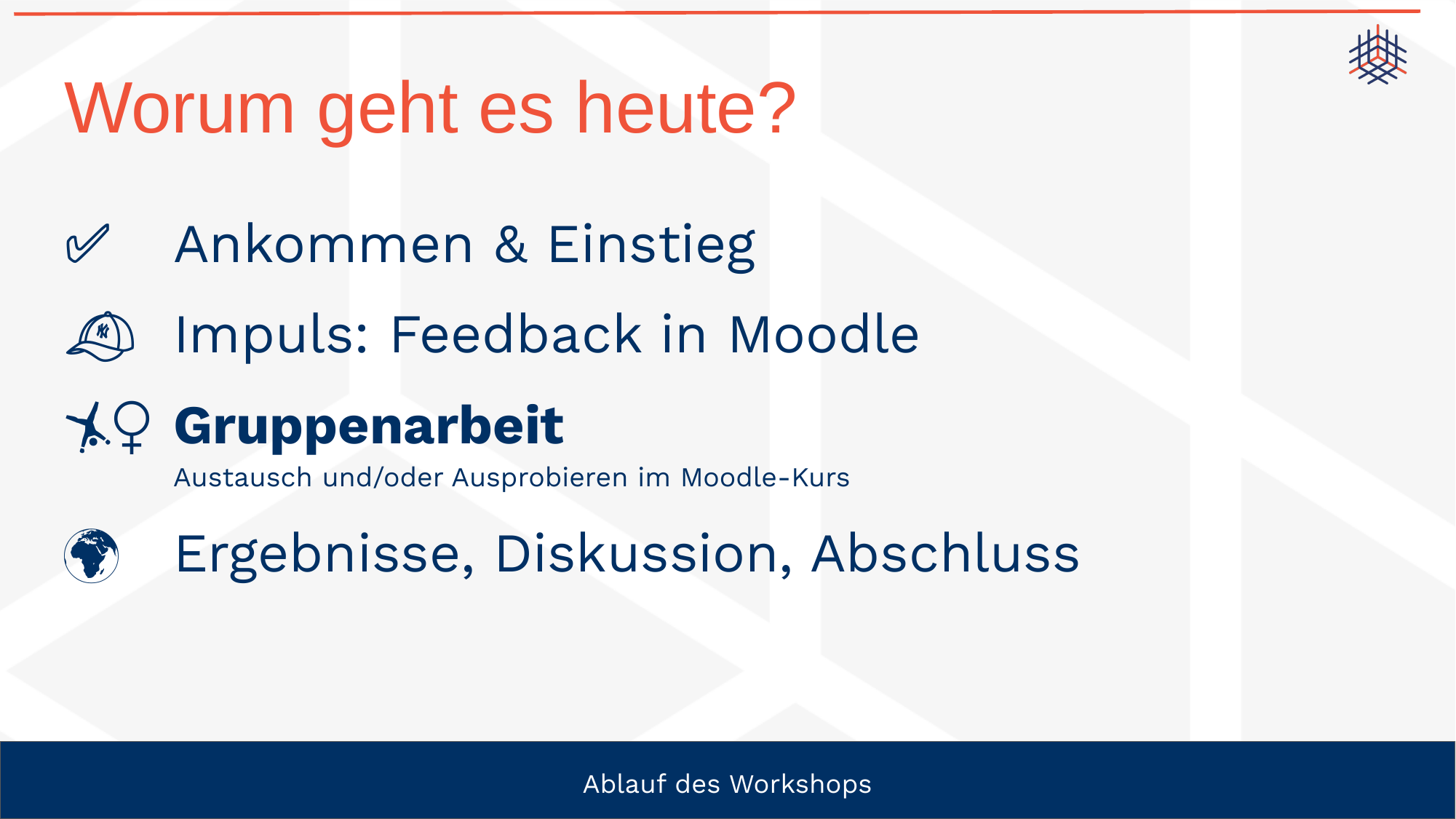

# Worum geht es heute?
✅	Ankommen & Einstieg
🧢	Impuls: Feedback in Moodle
🤸‍♀️	Gruppenarbeit
Austausch und/oder Ausprobieren im Moodle-Kurs
🌍	Ergebnisse, Diskussion, Abschluss
Ablauf des Workshops